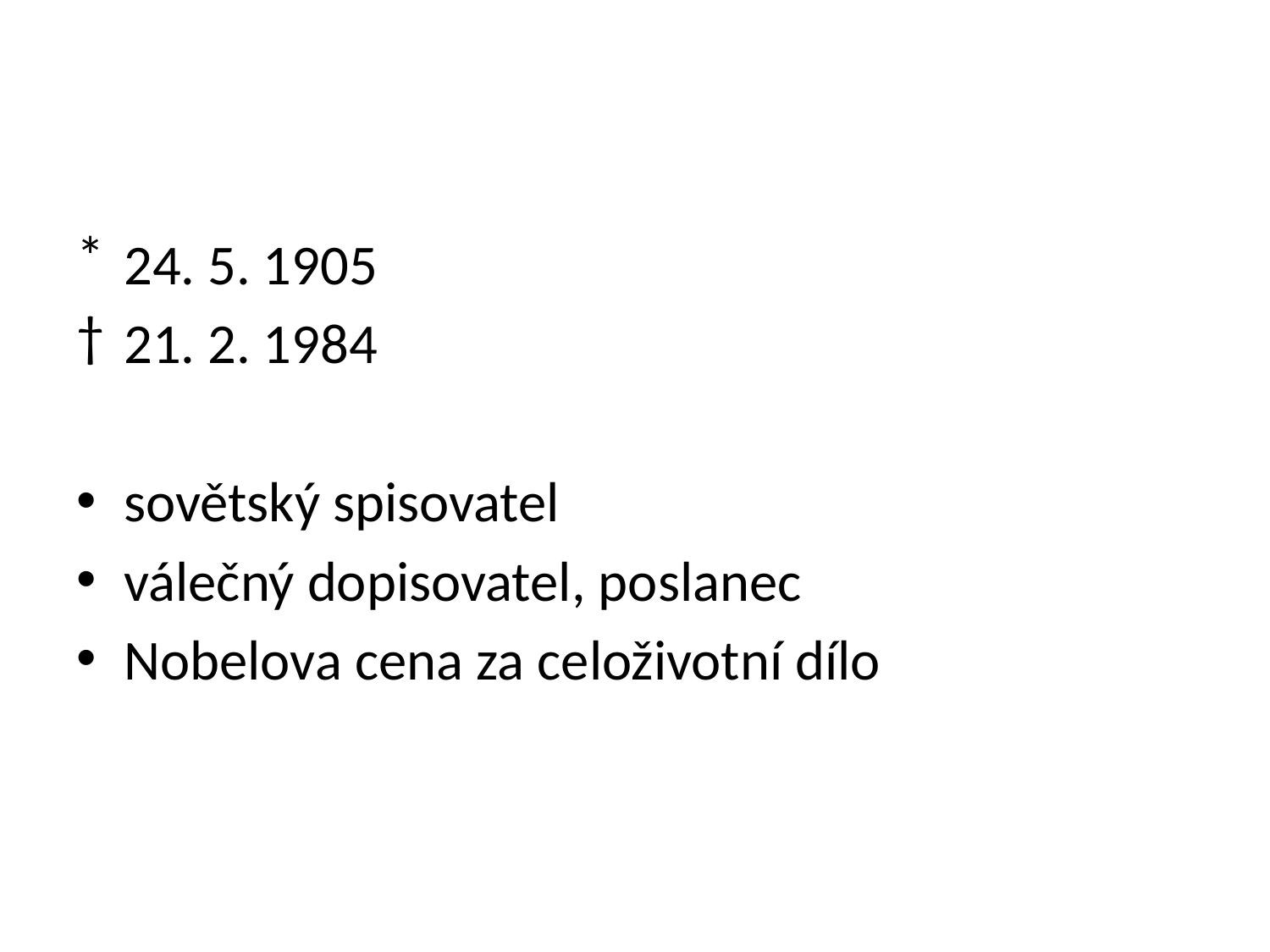

24. 5. 1905
21. 2. 1984

sovětský spisovatel
válečný dopisovatel, poslanec
Nobelova cena za celoživotní dílo